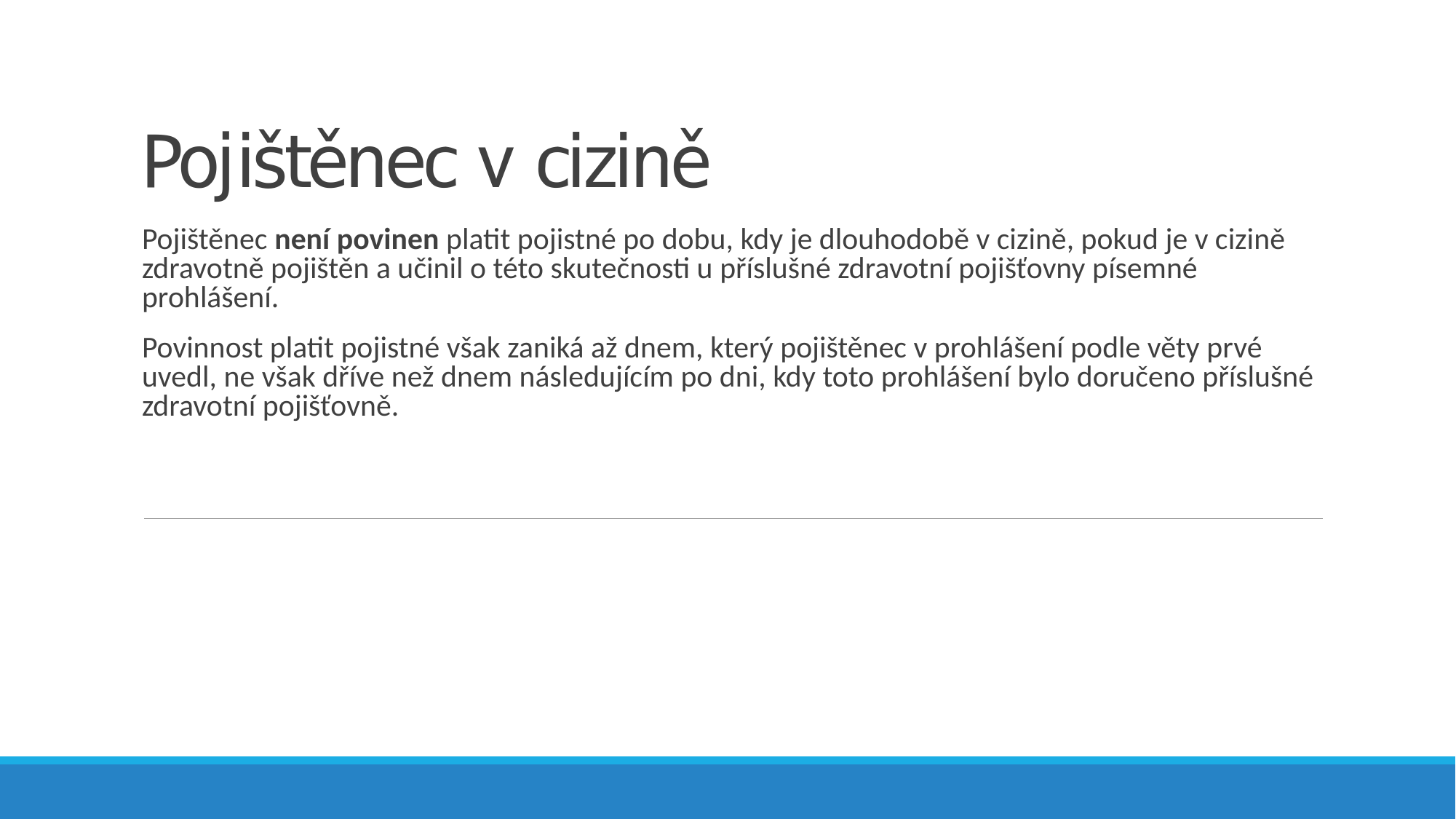

Pojištěnec v cizině
Pojištěnec není povinen platit pojistné po dobu, kdy je dlouhodobě v cizině, pokud je v cizině zdravotně pojištěn a učinil o této skutečnosti u příslušné zdravotní pojišťovny písemné prohlášení.
Povinnost platit pojistné však zaniká až dnem, který pojištěnec v prohlášení podle věty prvé uvedl, ne však dříve než dnem následujícím po dni, kdy toto prohlášení bylo doručeno příslušné zdravotní pojišťovně.